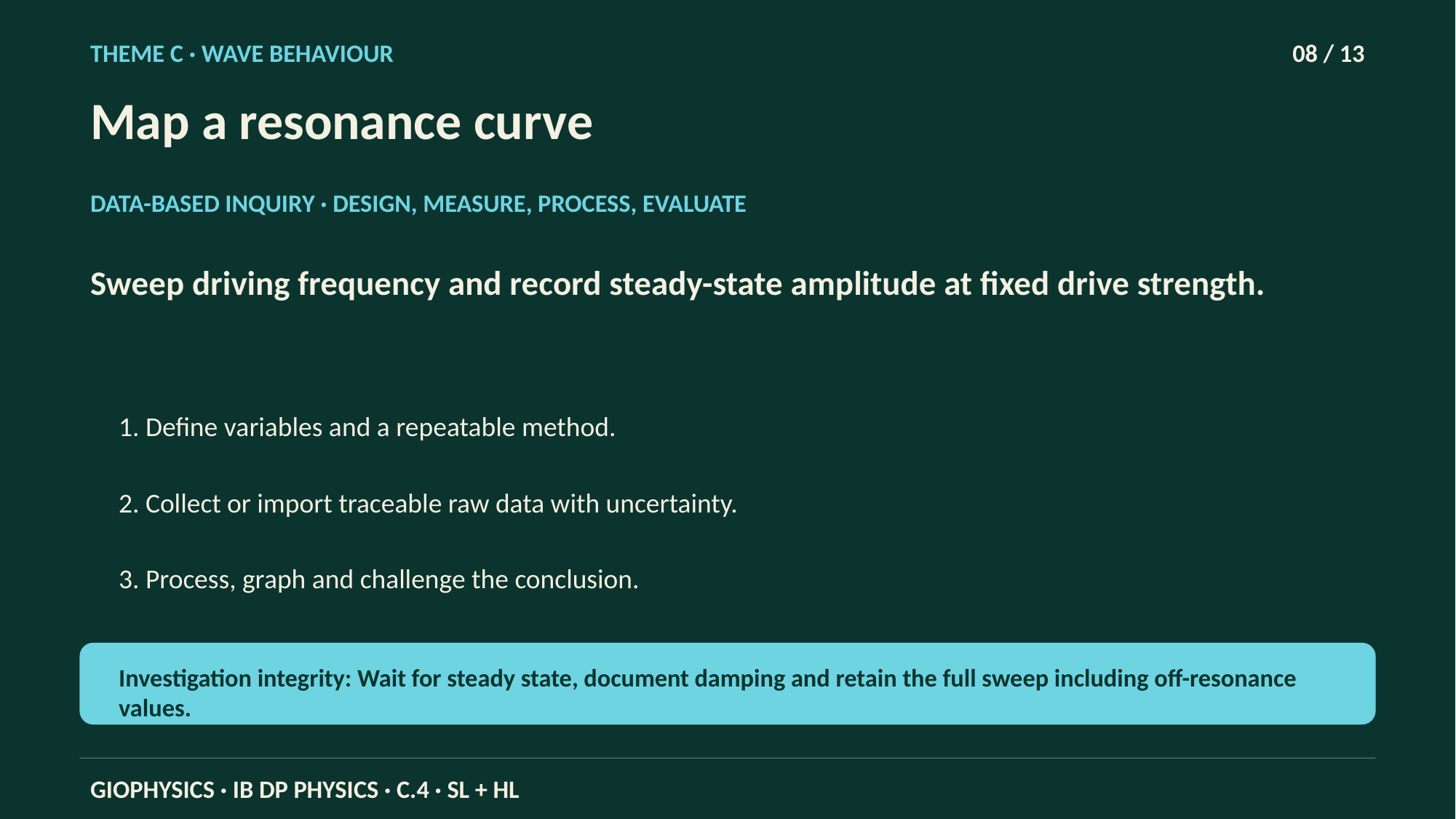

THEME C · WAVE BEHAVIOUR
08 / 13
Map a resonance curve
DATA-BASED INQUIRY · DESIGN, MEASURE, PROCESS, EVALUATE
Sweep driving frequency and record steady-state amplitude at fixed drive strength.
1. Define variables and a repeatable method.
2. Collect or import traceable raw data with uncertainty.
3. Process, graph and challenge the conclusion.

Investigation integrity: Wait for steady state, document damping and retain the full sweep including off-resonance values.

GIOPHYSICS · IB DP PHYSICS · C.4 · SL + HL